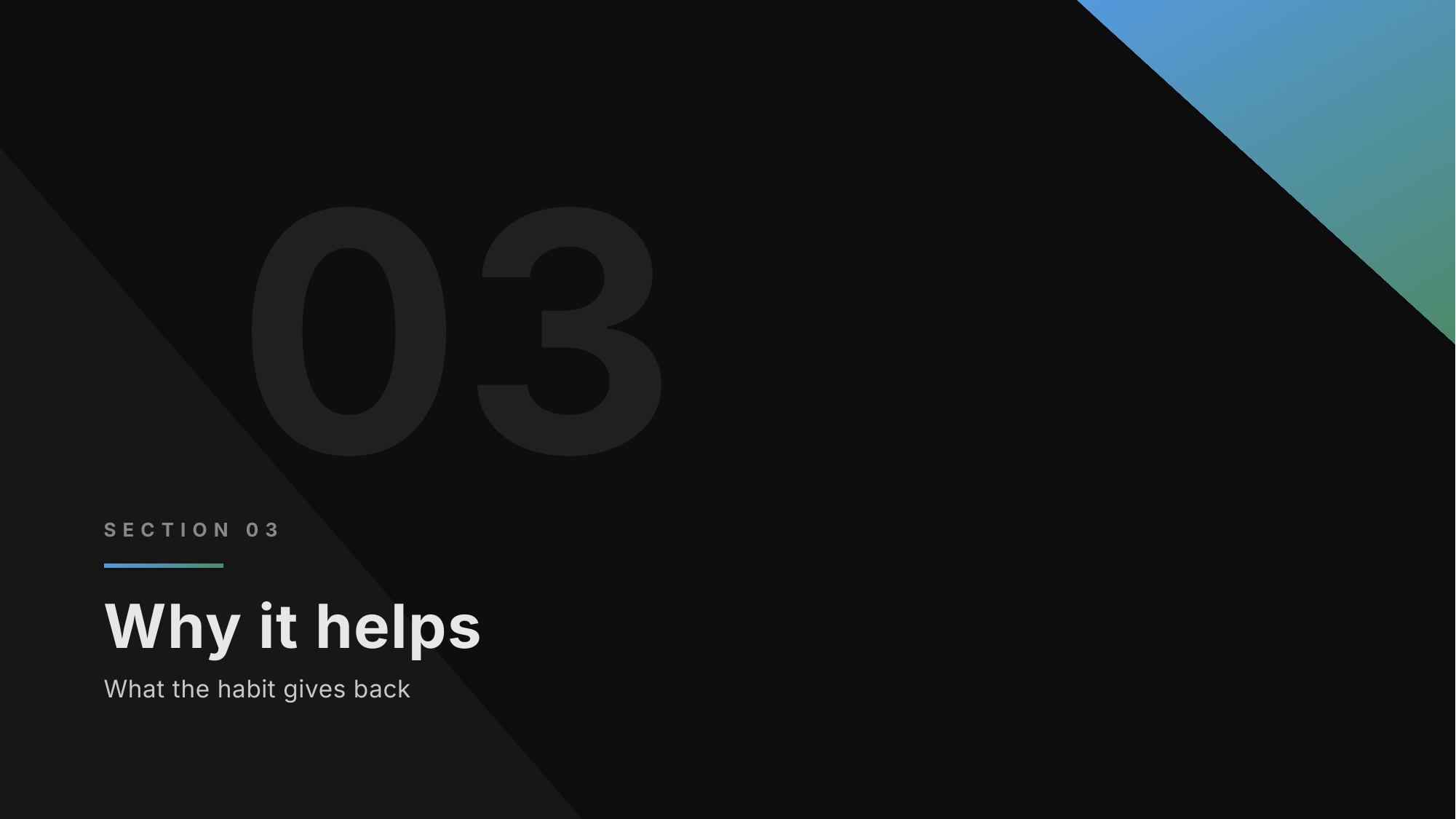

03

SECTION 03

Why it helps
What the habit gives back